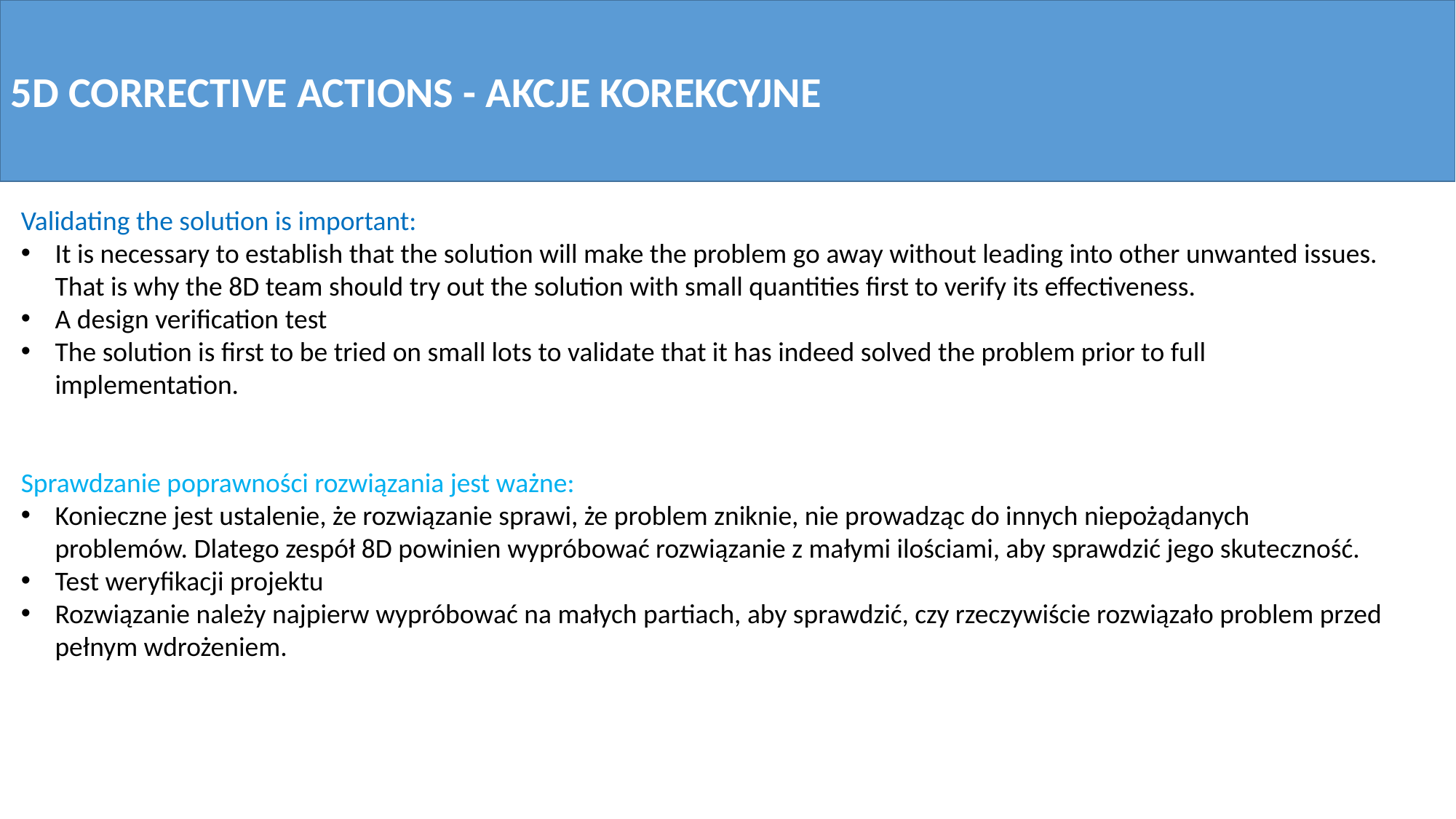

5D CORRECTIVE ACTIONS - AKCJE KOREKCYJNE
Validating the solution is important:
It is necessary to establish that the solution will make the problem go away without leading into other unwanted issues. That is why the 8D team should try out the solution with small quantities first to verify its effectiveness.
A design verification test
The solution is first to be tried on small lots to validate that it has indeed solved the problem prior to full implementation.

Sprawdzanie poprawności rozwiązania jest ważne:
Konieczne jest ustalenie, że rozwiązanie sprawi, że problem zniknie, nie prowadząc do innych niepożądanych problemów. Dlatego zespół 8D powinien wypróbować rozwiązanie z małymi ilościami, aby sprawdzić jego skuteczność.
Test weryfikacji projektu
Rozwiązanie należy najpierw wypróbować na małych partiach, aby sprawdzić, czy rzeczywiście rozwiązało problem przed pełnym wdrożeniem.